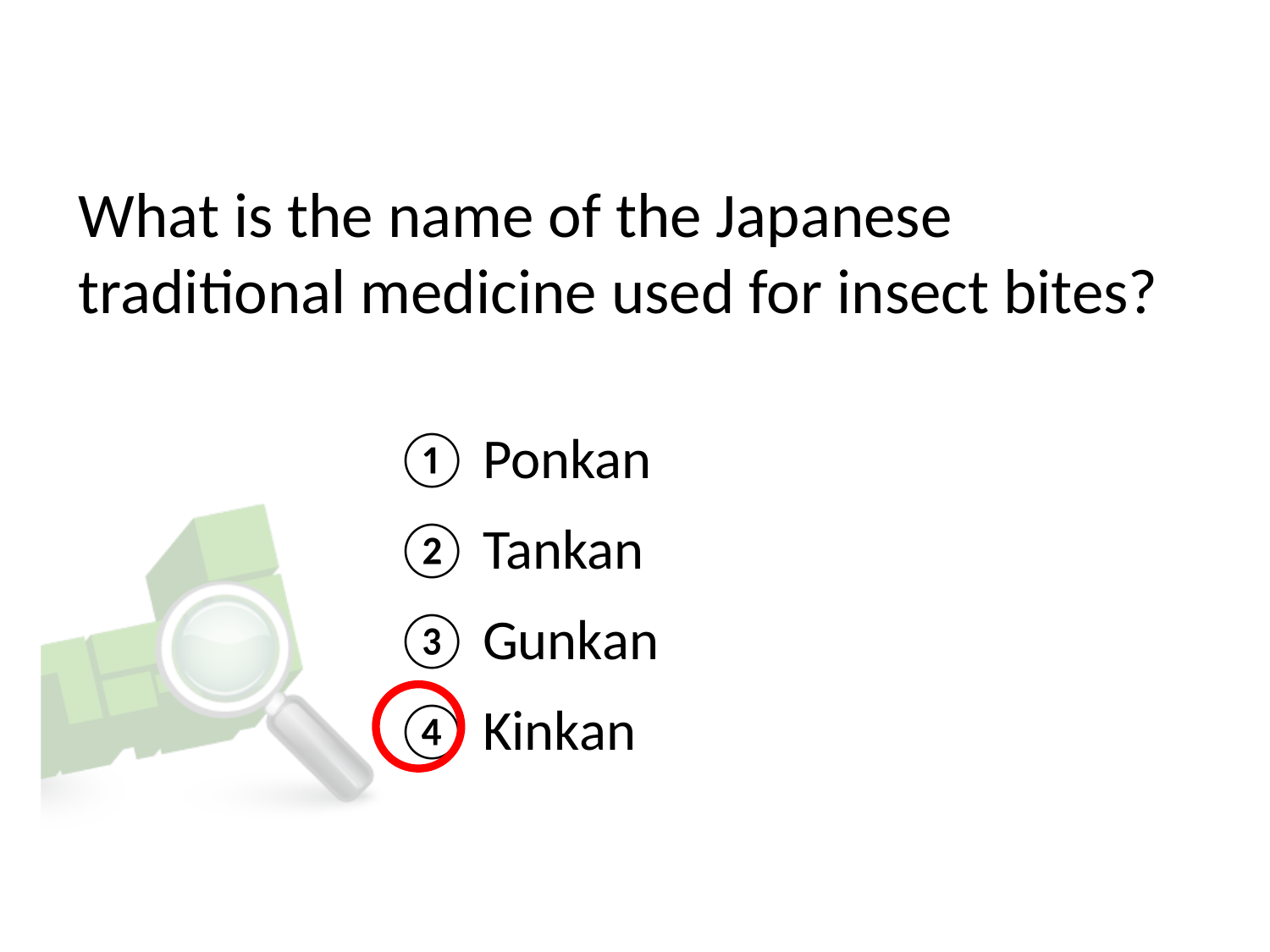

# What is the name of the Japanese traditional medicine used for insect bites?
① Ponkan
② Tankan
③ Gunkan
④ Kinkan